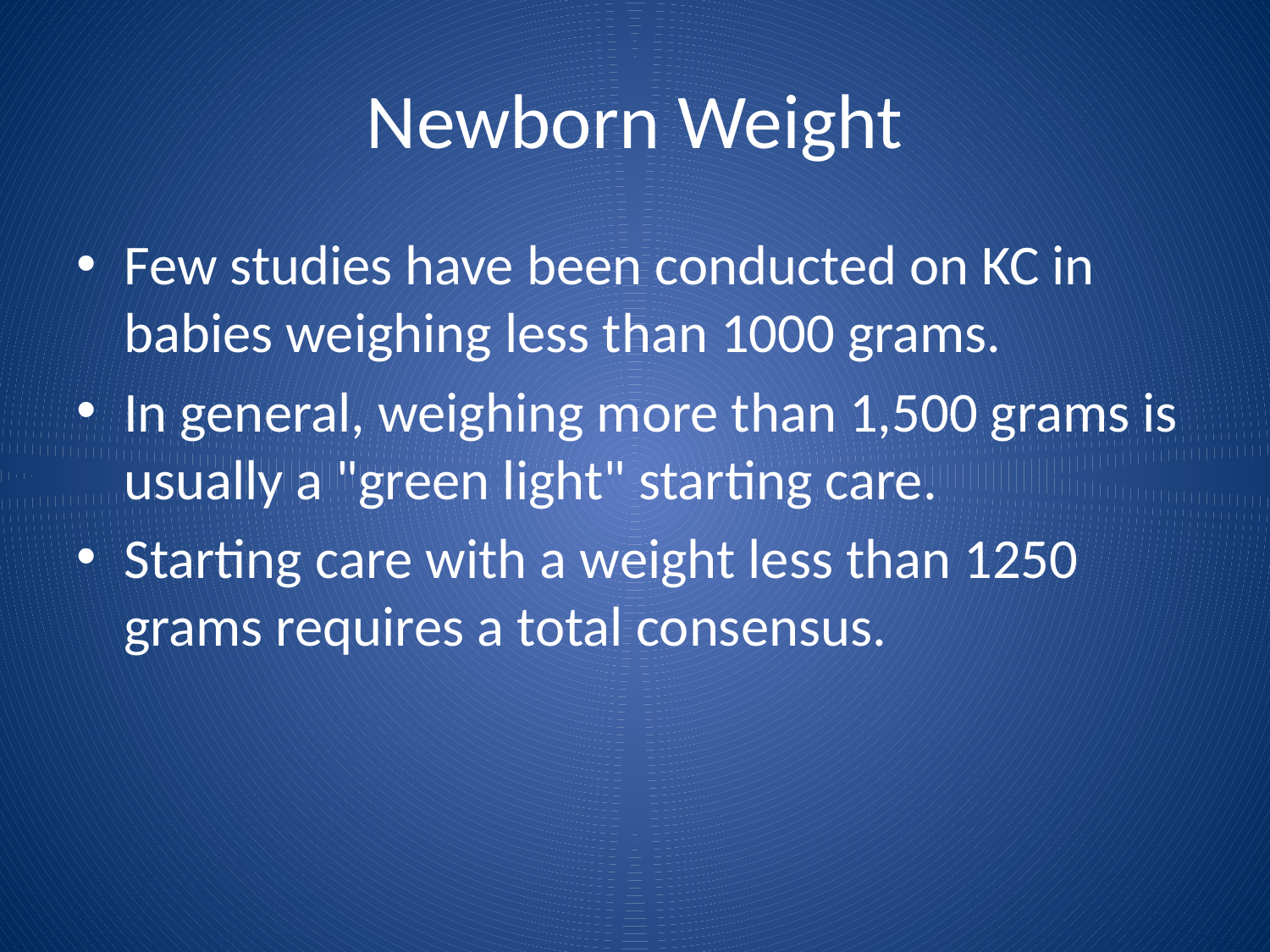

# Newborn Weight
Few studies have been conducted on KC in babies weighing less than 1000 grams.
In general, weighing more than 1,500 grams is usually a "green light" starting care.
Starting care with a weight less than 1250 grams requires a total consensus.